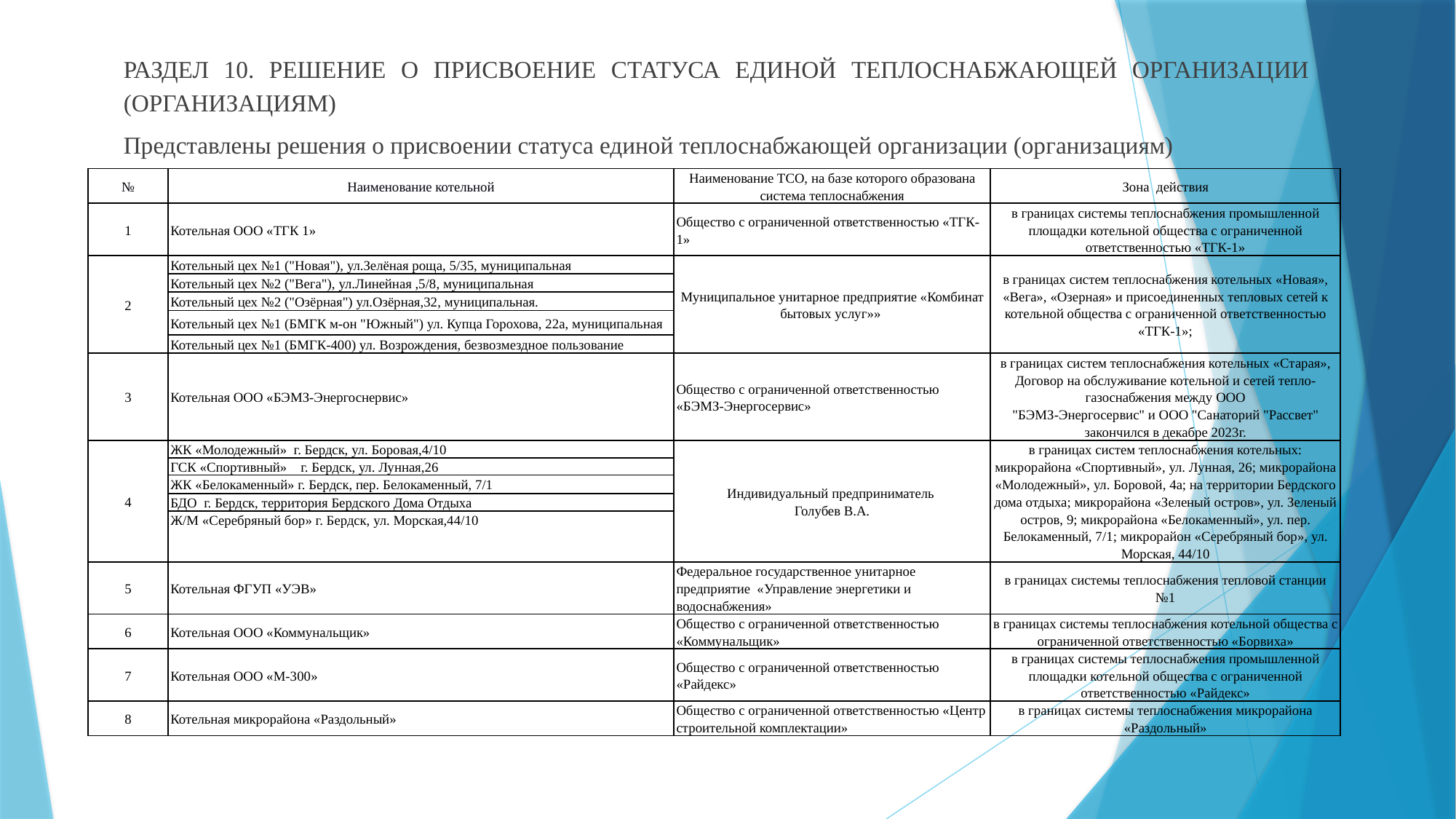

РАЗДЕЛ 10. РЕШЕНИЕ О ПРИСВОЕНИЕ СТАТУСА ЕДИНОЙ ТЕПЛОСНАБЖАЮЩЕЙ ОРГАНИЗАЦИИ (ОРГАНИЗАЦИЯМ)
Представлены решения о присвоении статуса единой теплоснабжающей организации (организациям)
| № | Наименование котельной | Наименование ТСО, на базе которого образована система теплоснабжения | Зона действия |
| --- | --- | --- | --- |
| 1 | Котельная ООО «ТГК 1» | Общество с ограниченной ответственностью «ТГК-1» | в границах системы теплоснабжения промышленной площадки котельной общества с ограниченной ответственностью «ТГК-1» |
| 2 | Котельный цех №1 ("Новая"), ул.Зелёная роща, 5/35, муниципальная | Муниципальное унитарное предприятие «Комбинат бытовых услуг»» | в границах систем теплоснабжения котельных «Новая», «Вега», «Озерная» и присоединенных тепловых сетей к котельной общества с ограниченной ответственностью «ТГК-1»; |
|  | Котельный цех №2 ("Вега"), ул.Линейная ,5/8, муниципальная |  |  |
|  | Котельный цех №2 ("Озёрная") ул.Озёрная,32, муниципальная. |  |  |
|  | Котельный цех №1 (БМГК м-он "Южный") ул. Купца Горохова, 22а, муниципальная |  |  |
|  | Котельный цех №1 (БМГК-400) ул. Возрождения, безвозмездное пользование |  |  |
| 3 | Котельная ООО «БЭМЗ-Энергоснервис» | Общество с ограниченной ответственностью «БЭМЗ-Энергосервис» | в границах систем теплоснабжения котельных «Старая», Договор на обслуживание котельной и сетей тепло-газоснабжения между ООО "БЭМЗ-Энергосервис" и ООО "Санаторий "Рассвет" закончился в декабре 2023г. |
| 4 | ЖК «Молодежный» г. Бердск, ул. Боровая,4/10 | Индивидуальный предприниматель Голубев В.А. | в границах систем теплоснабжения котельных: микрорайона «Спортивный», ул. Лунная, 26; микрорайона «Молодежный», ул. Боровой, 4а; на территории Бердского дома отдыха; микрорайона «Зеленый остров», ул. Зеленый остров, 9; микрорайона «Белокаменный», ул. пер. Белокаменный, 7/1; микрорайон «Серебряный бор», ул. Морская, 44/10 |
|  | ГСК «Спортивный» г. Бердск, ул. Лунная,26 |  |  |
|  | ЖК «Белокаменный» г. Бердск, пер. Белокаменный, 7/1 |  |  |
|  | БДО г. Бердск, территория Бердского Дома Отдыха |  |  |
|  | Ж/М «Серебряный бор» г. Бердск, ул. Морская,44/10 |  |  |
| 5 | Котельная ФГУП «УЭВ» | Федеральное государственное унитарное предприятие  «Управление энергетики и водоснабжения» | в границах системы теплоснабжения тепловой станции №1 |
| 6 | Котельная ООО «Коммунальщик» | Общество с ограниченной ответственностью «Коммунальщик» | в границах системы теплоснабжения котельной общества с ограниченной ответственностью «Борвиха» |
| 7 | Котельная ООО «М-300» | Общество с ограниченной ответственностью «Райдекс» | в границах системы теплоснабжения промышленной площадки котельной общества с ограниченной ответственностью «Райдекс» |
| 8 | Котельная микрорайона «Раздольный» | Общество с ограниченной ответственностью «Центр строительной комплектации» | в границах системы теплоснабжения микрорайона «Раздольный» |